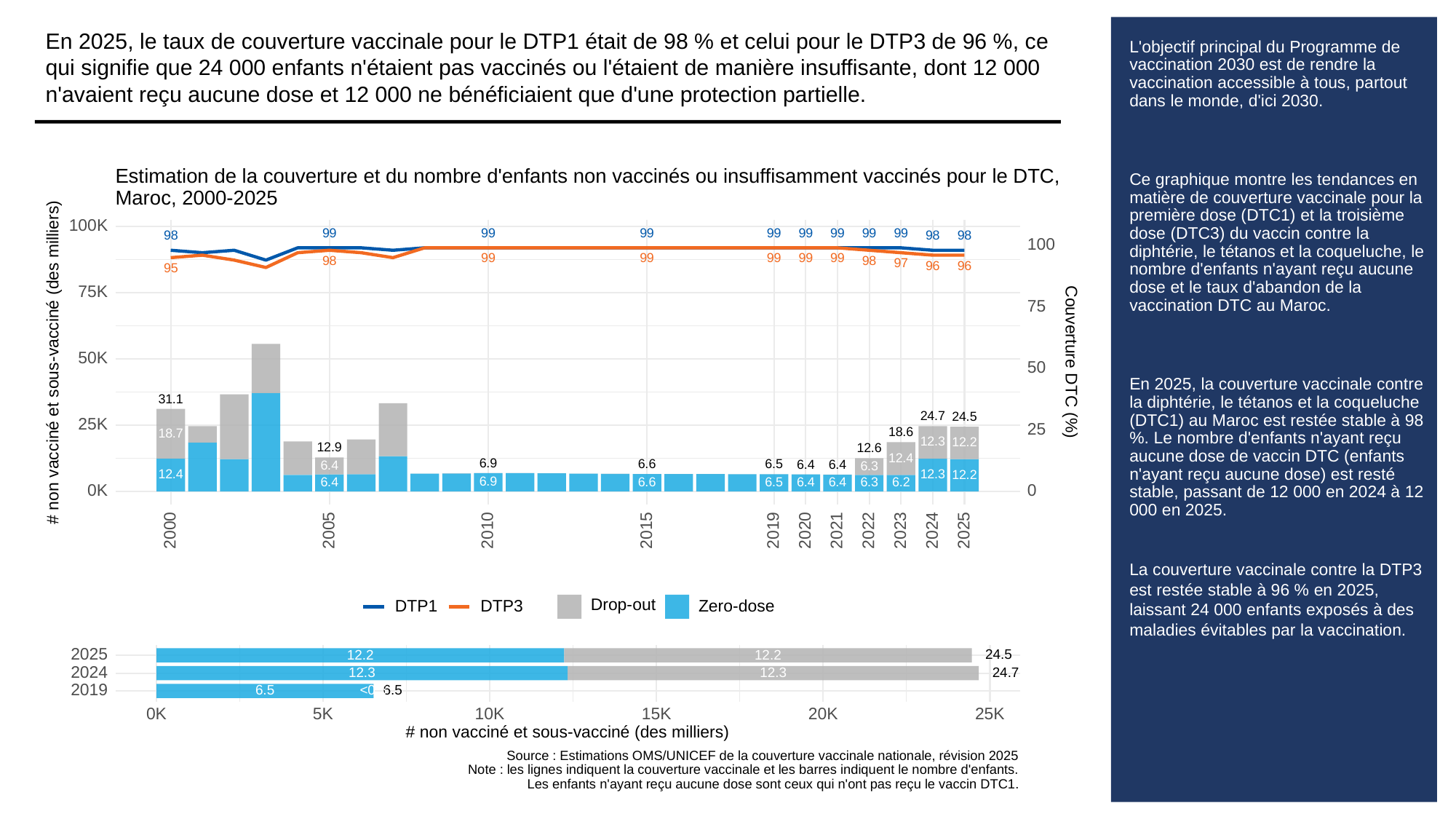

En 2025, le taux de couverture vaccinale pour le DTP1 était de 98 % et celui pour le DTP3 de 96 %, ce qui signifie que 24 000 enfants n'étaient pas vaccinés ou l'étaient de manière insuffisante, dont 12 000 n'avaient reçu aucune dose et 12 000 ne bénéficiaient que d'une protection partielle.
# L'objectif principal du Programme de vaccination 2030 est de rendre la vaccination accessible à tous, partout dans le monde, d'ici 2030.

Ce graphique montre les tendances en matière de couverture vaccinale pour la première dose (DTC1) et la troisième dose (DTC3) du vaccin contre la diphtérie, le tétanos et la coqueluche, le nombre d'enfants n'ayant reçu aucune dose et le taux d'abandon de la vaccination DTC au Maroc.

En 2025, la couverture vaccinale contre la diphtérie, le tétanos et la coqueluche (DTC1) au Maroc est restée stable à 98 %. Le nombre d'enfants n'ayant reçu aucune dose de vaccin DTC (enfants n'ayant reçu aucune dose) est resté stable, passant de 12 000 en 2024 à 12 000 en 2025.

La couverture vaccinale contre la DTP3 est restée stable à 96 % en 2025, laissant 24 000 enfants exposés à des maladies évitables par la vaccination.

Estimation de la couverture et du nombre d'enfants non vaccinés ou insuffisamment vaccinés pour le DTC,
Maroc, 2000-2025
100K

99
99
99
99
99
99
99
99
98
98
98
100

99
99
99
99
99
98
98
97

96
96
95
75K

75

50K
# non vacciné et sous-vacciné (des milliers)
Couverture DTC (%)

50

31.1

24.7
24.5
25K
25

18.6
18.7
12.3
12.2

12.9
12.6
12.4

6.9

6.6
6.5
6.4
6.4
6.4
6.3
12.3
12.4
12.2

6.9
6.6
6.5
6.4
6.4
6.4
6.3
6.2
0K
0

2023
2000
2005
2010
2015
2019
2020
2021
2022
2024
2025

Drop-out
DTP3
Zero-dose
DTP1

2025
24.5
12.2
12.2

2024
12.3
12.3
24.7

2019
6.5
<0.5
6.5

0K
10K
15K
20K
25K
5K
# non vacciné et sous-vacciné (des milliers)
Source : Estimations OMS/UNICEF de la couverture vaccinale nationale, révision 2025
Note : les lignes indiquent la couverture vaccinale et les barres indiquent le nombre d'enfants.
Les enfants n'ayant reçu aucune dose sont ceux qui n'ont pas reçu le vaccin DTC1.